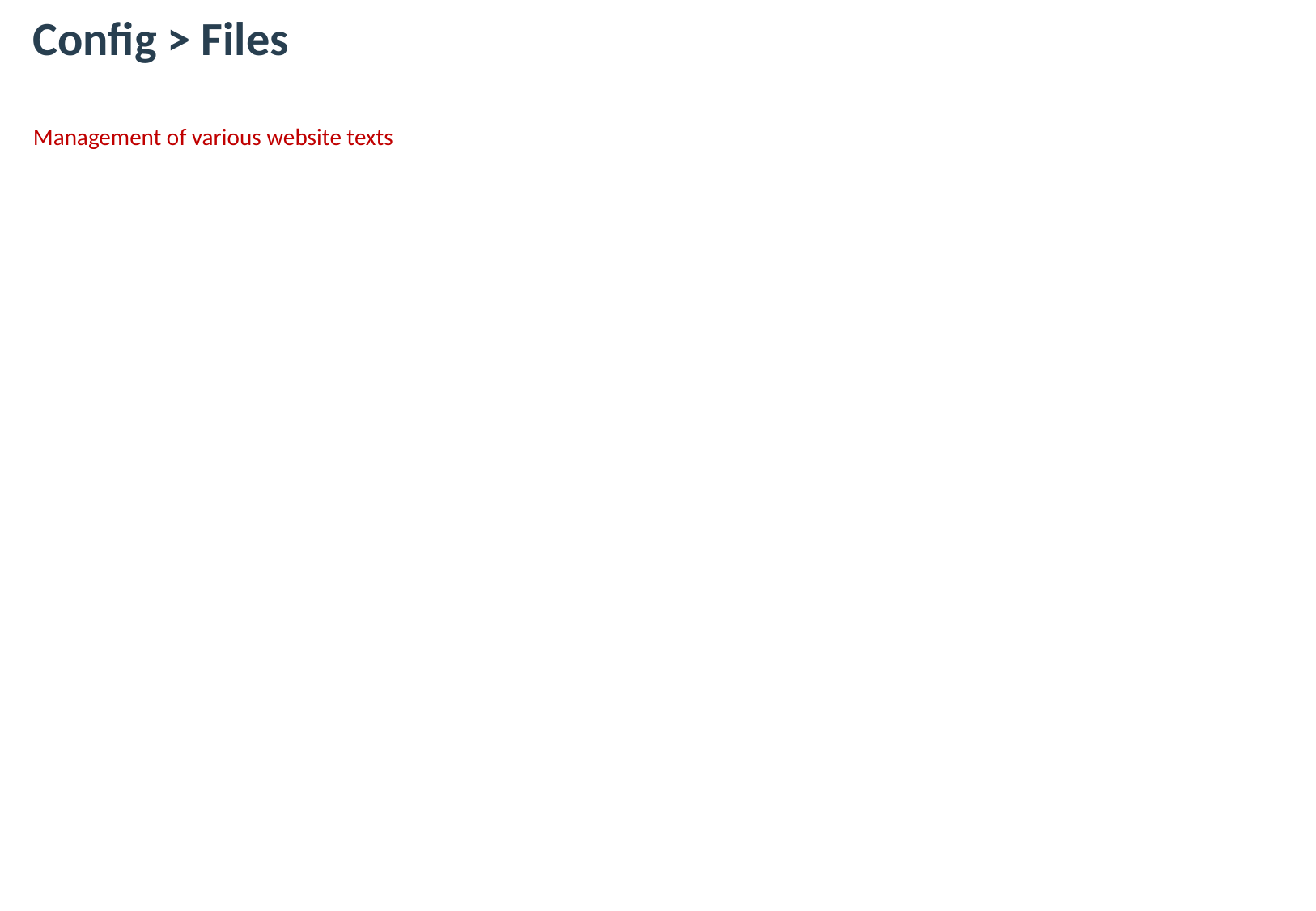

Config > Files
Management of various website texts